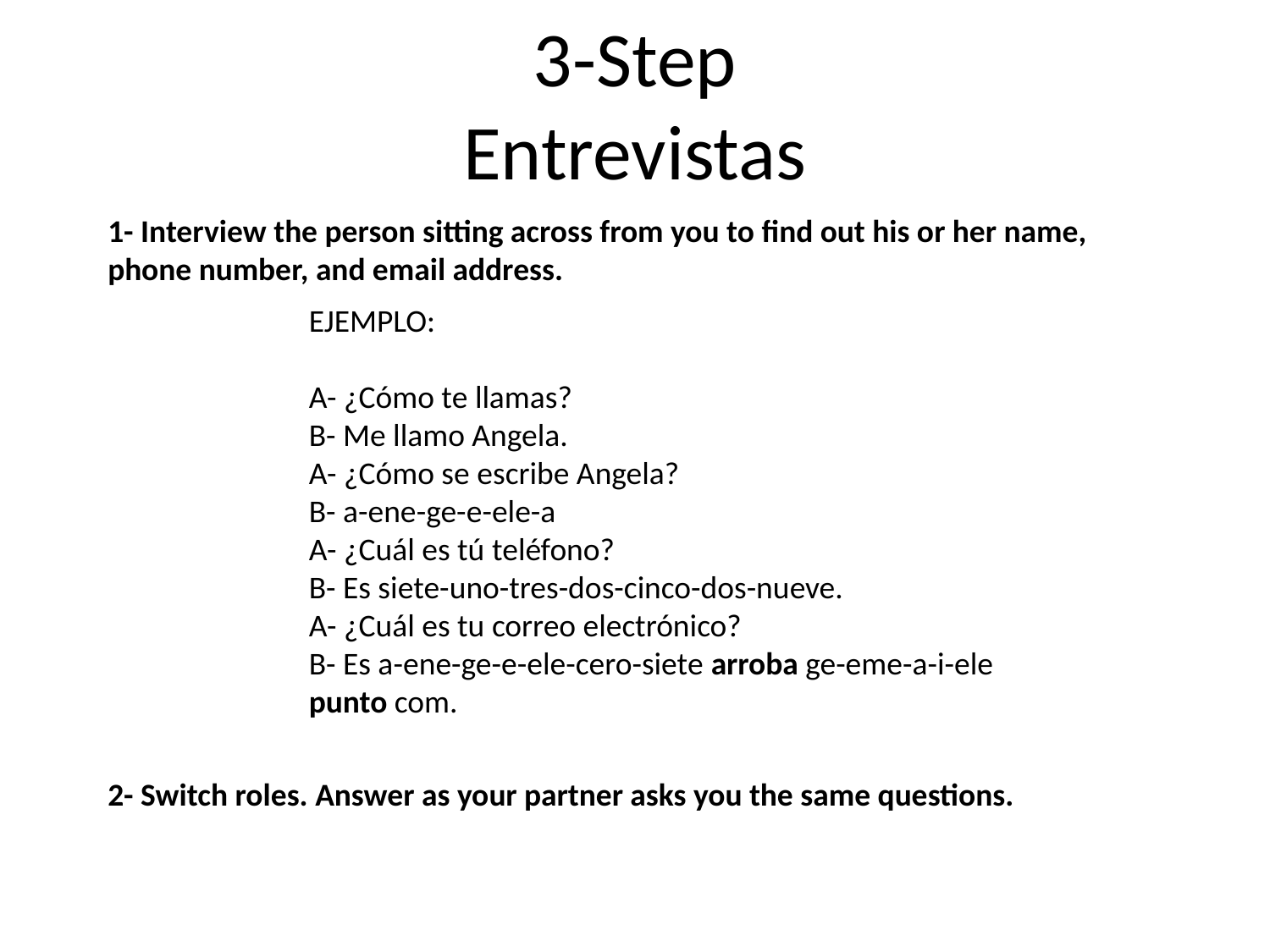

# 3-Step Entrevistas
1- Interview the person sitting across from you to find out his or her name, phone number, and email address.
EJEMPLO:

A- ¿Cómo te llamas?
B- Me llamo Angela.
A- ¿Cómo se escribe Angela?
B- a-ene-ge-e-ele-a
A- ¿Cuál es tú teléfono?
B- Es siete-uno-tres-dos-cinco-dos-nueve.
A- ¿Cuál es tu correo electrónico?
B- Es a-ene-ge-e-ele-cero-siete arroba ge-eme-a-i-ele punto com.

2- Switch roles. Answer as your partner asks you the same questions.